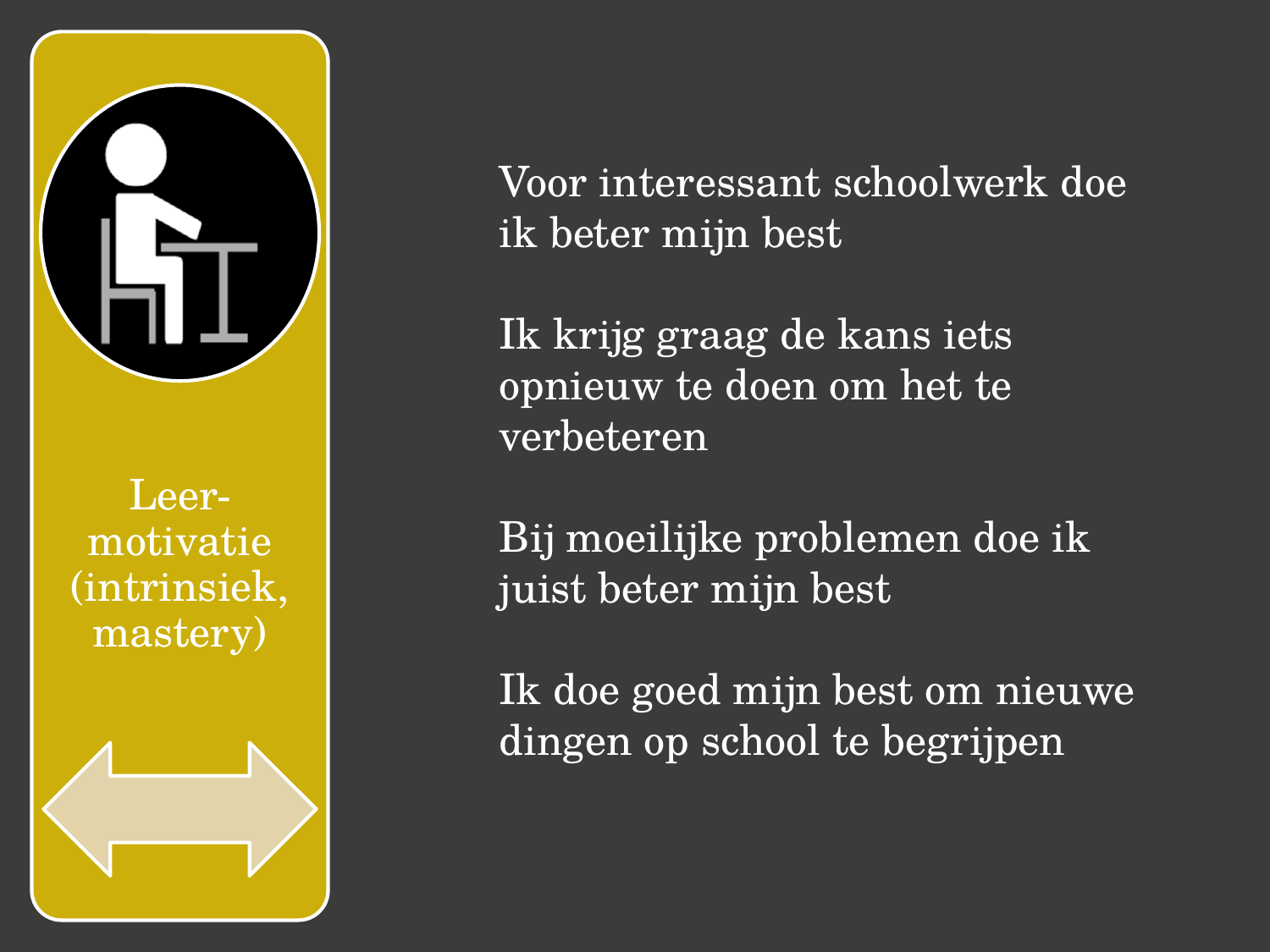

Leer-motivatie (intrinsiek, mastery)
Voor interessant schoolwerk doe ik beter mijn best

Ik krijg graag de kans iets opnieuw te doen om het te verbeteren

Bij moeilijke problemen doe ik juist beter mijn best

Ik doe goed mijn best om nieuwe dingen op school te begrijpen